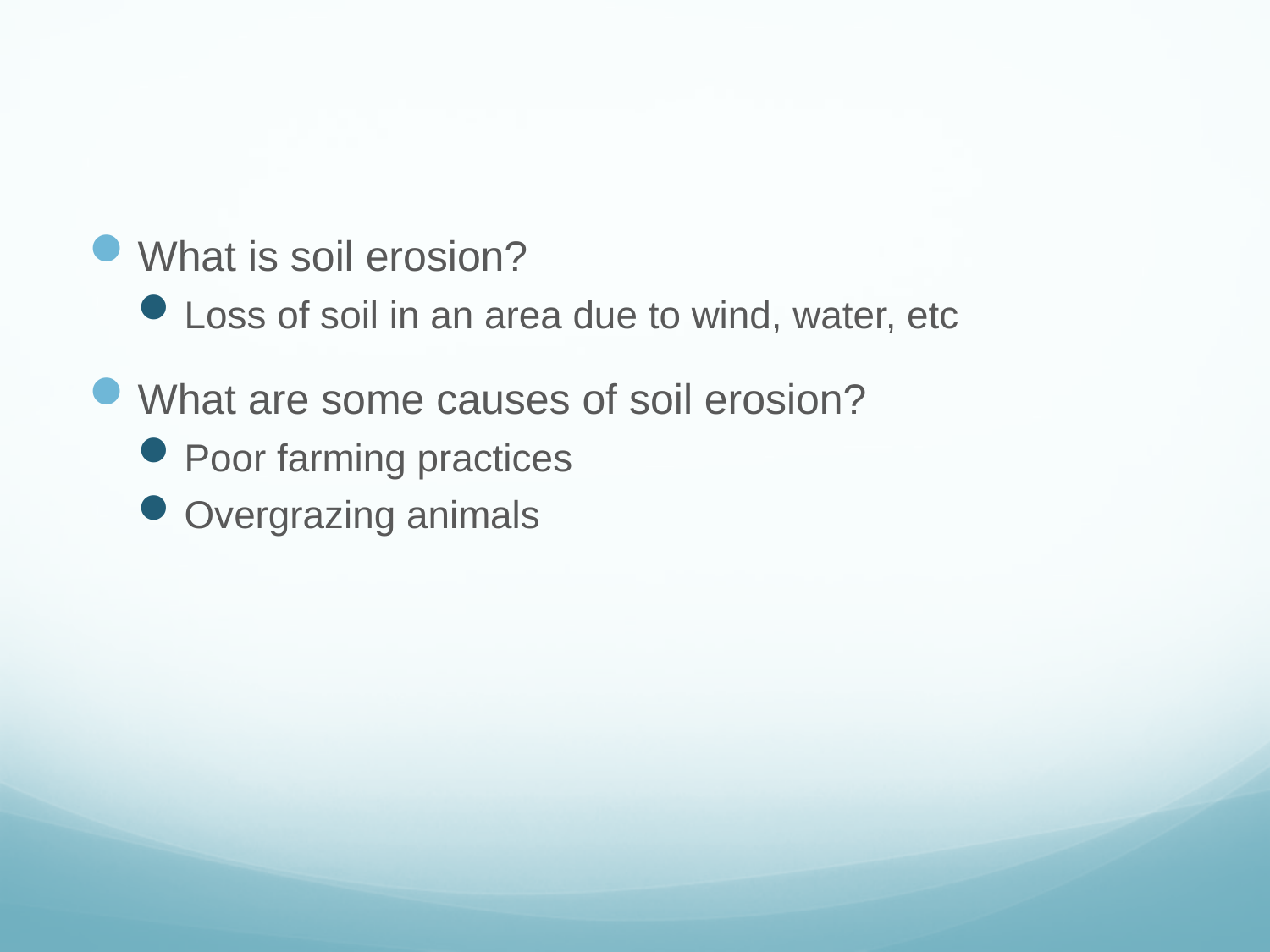

#
What is soil erosion?
Loss of soil in an area due to wind, water, etc
What are some causes of soil erosion?
Poor farming practices
Overgrazing animals